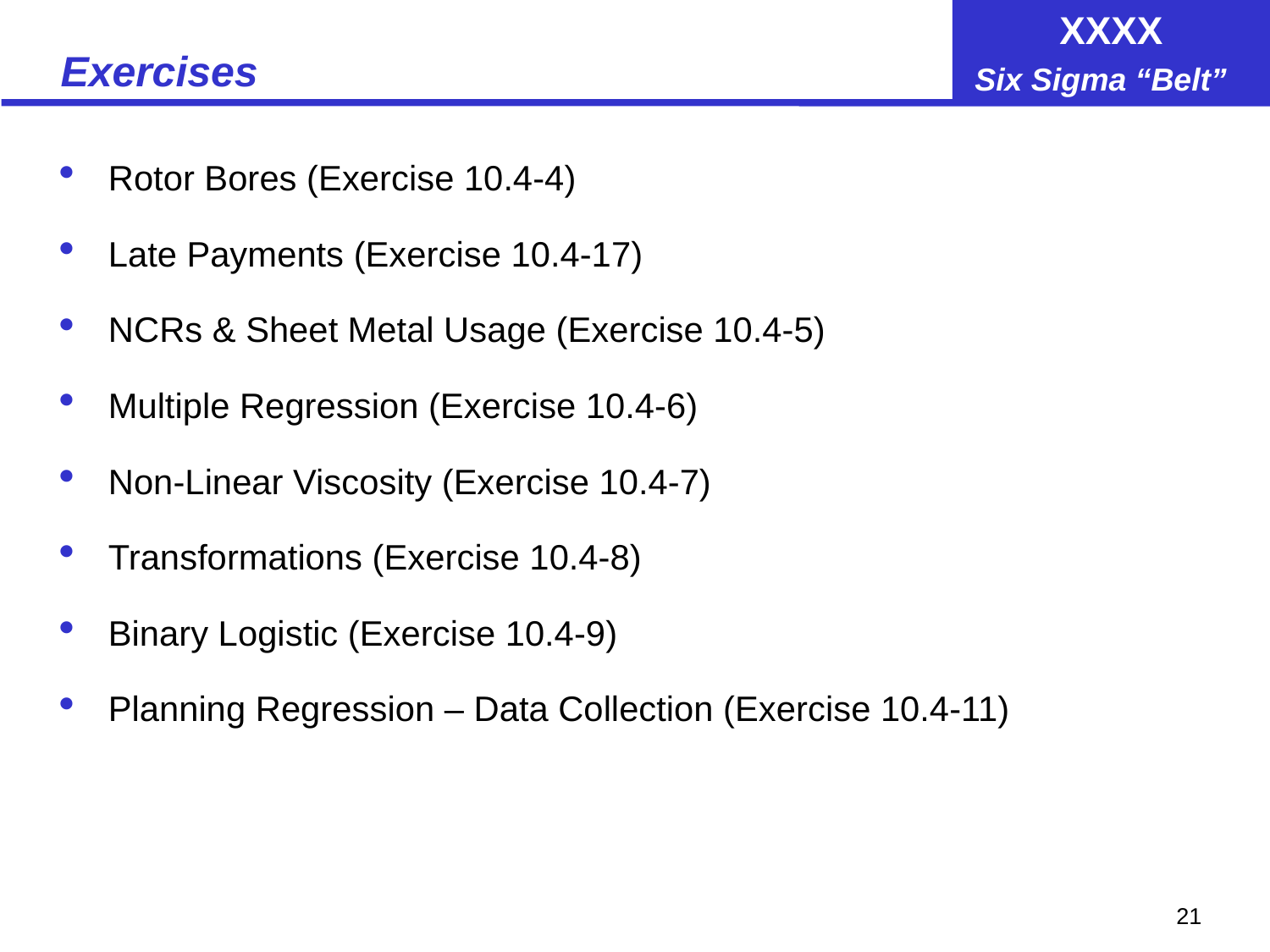

# Exercises
Rotor Bores (Exercise 10.4-4)
Late Payments (Exercise 10.4-17)
NCRs & Sheet Metal Usage (Exercise 10.4-5)
Multiple Regression (Exercise 10.4-6)
Non-Linear Viscosity (Exercise 10.4-7)
Transformations (Exercise 10.4-8)
Binary Logistic (Exercise 10.4-9)
Planning Regression – Data Collection (Exercise 10.4-11)